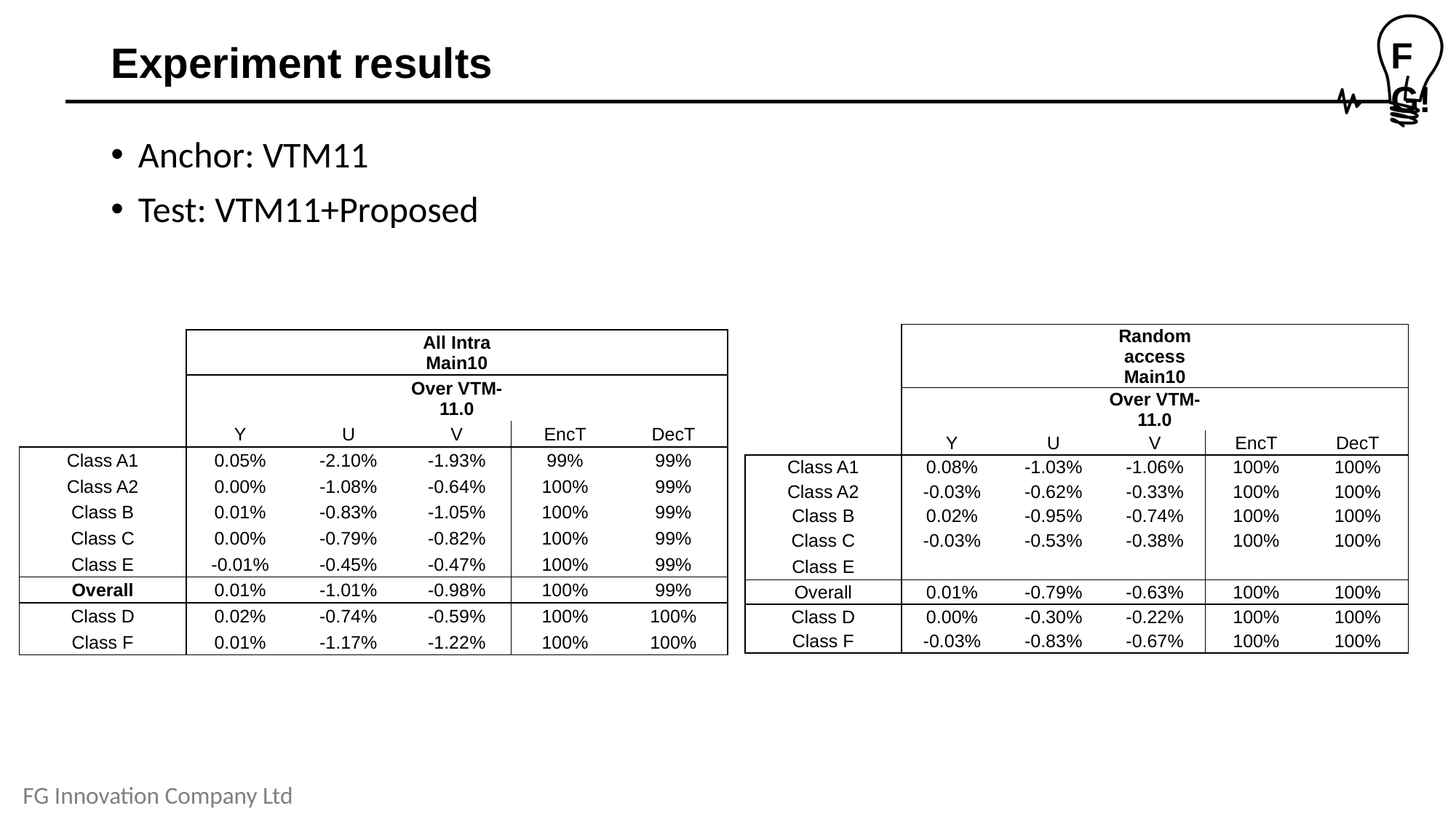

# Experiment results
Anchor: VTM11
Test: VTM11+Proposed
|  |  |  | Random access Main10 |  |  |
| --- | --- | --- | --- | --- | --- |
|  |  |  | Over VTM-11.0 |  |  |
|  | Y | U | V | EncT | DecT |
| Class A1 | 0.08% | -1.03% | -1.06% | 100% | 100% |
| Class A2 | -0.03% | -0.62% | -0.33% | 100% | 100% |
| Class B | 0.02% | -0.95% | -0.74% | 100% | 100% |
| Class C | -0.03% | -0.53% | -0.38% | 100% | 100% |
| Class E |  |  |  |  |  |
| Overall | 0.01% | -0.79% | -0.63% | 100% | 100% |
| Class D | 0.00% | -0.30% | -0.22% | 100% | 100% |
| Class F | -0.03% | -0.83% | -0.67% | 100% | 100% |
|  |  |  | All Intra Main10 |  |  |
| --- | --- | --- | --- | --- | --- |
|  |  |  | Over VTM-11.0 |  |  |
|  | Y | U | V | EncT | DecT |
| Class A1 | 0.05% | -2.10% | -1.93% | 99% | 99% |
| Class A2 | 0.00% | -1.08% | -0.64% | 100% | 99% |
| Class B | 0.01% | -0.83% | -1.05% | 100% | 99% |
| Class C | 0.00% | -0.79% | -0.82% | 100% | 99% |
| Class E | -0.01% | -0.45% | -0.47% | 100% | 99% |
| Overall | 0.01% | -1.01% | -0.98% | 100% | 99% |
| Class D | 0.02% | -0.74% | -0.59% | 100% | 100% |
| Class F | 0.01% | -1.17% | -1.22% | 100% | 100% |